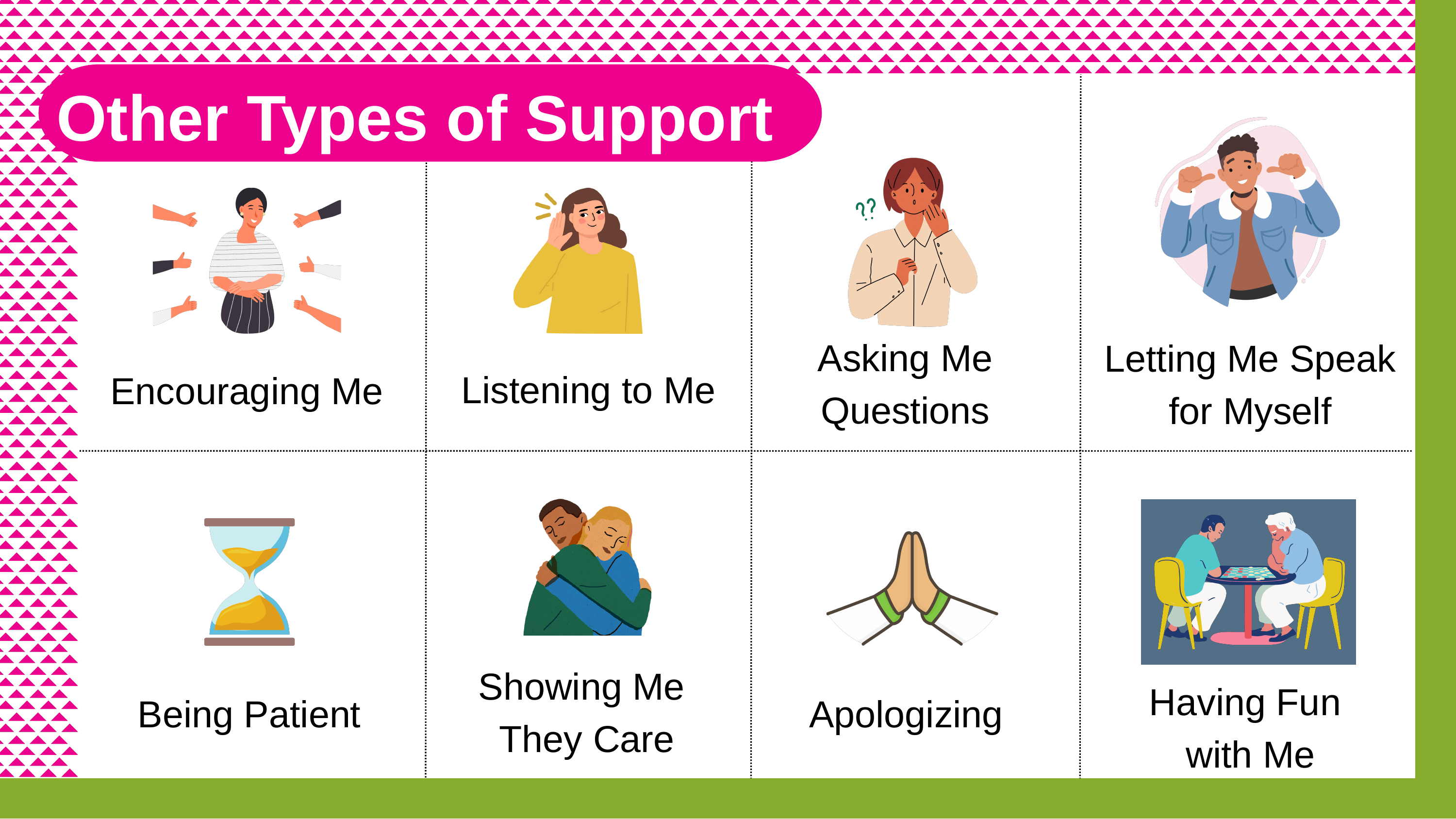

Other Types of Support

Asking Me Questions
Letting Me Speak for Myself
Listening to Me
Encouraging Me

Showing Me
They Care
Having Fun
with Me
Being Patient
Apologizing